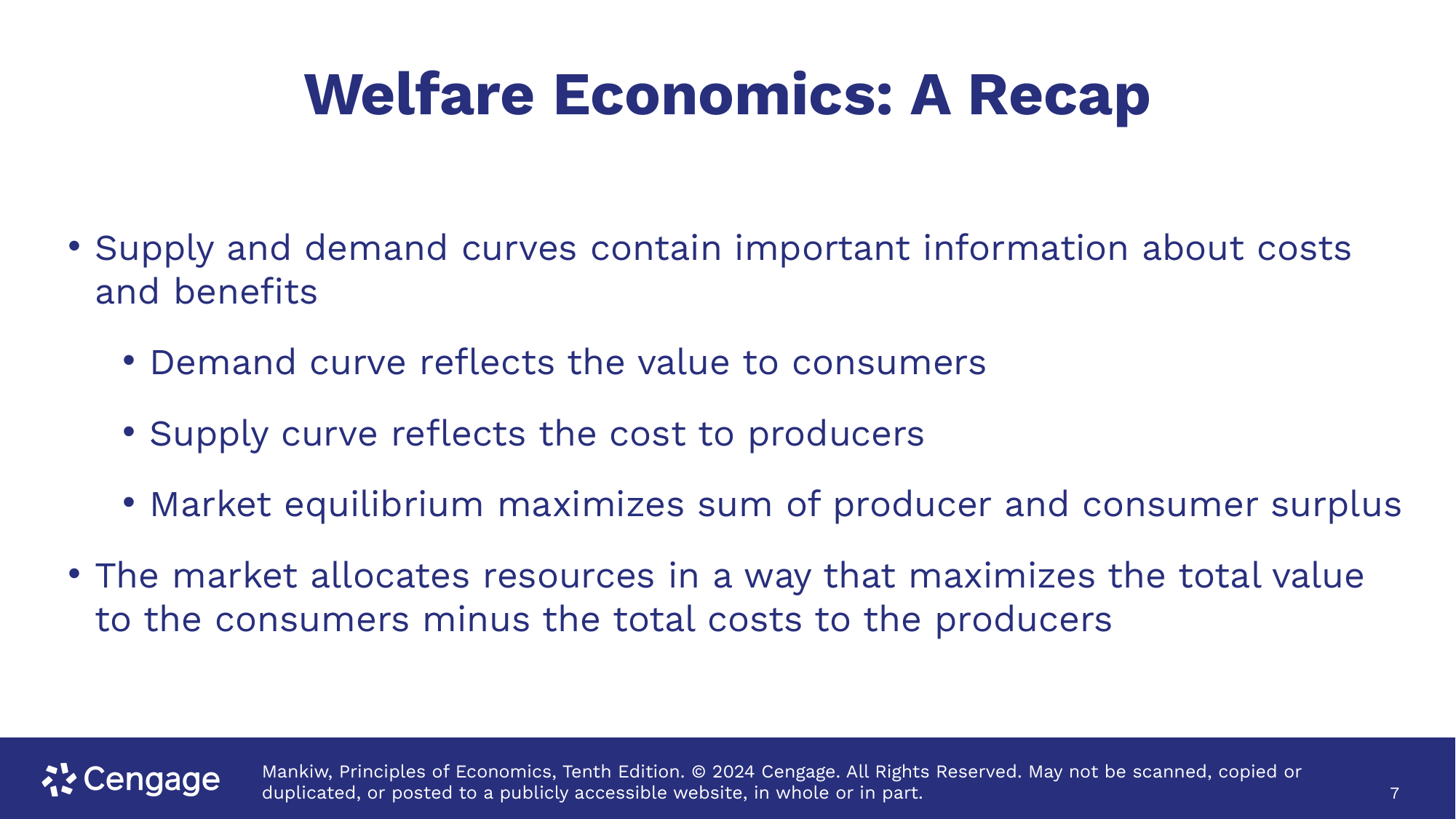

# Welfare Economics: A Recap
Supply and demand curves contain important information about costs and benefits
Demand curve reflects the value to consumers
Supply curve reflects the cost to producers
Market equilibrium maximizes sum of producer and consumer surplus
The market allocates resources in a way that maximizes the total value to the consumers minus the total costs to the producers